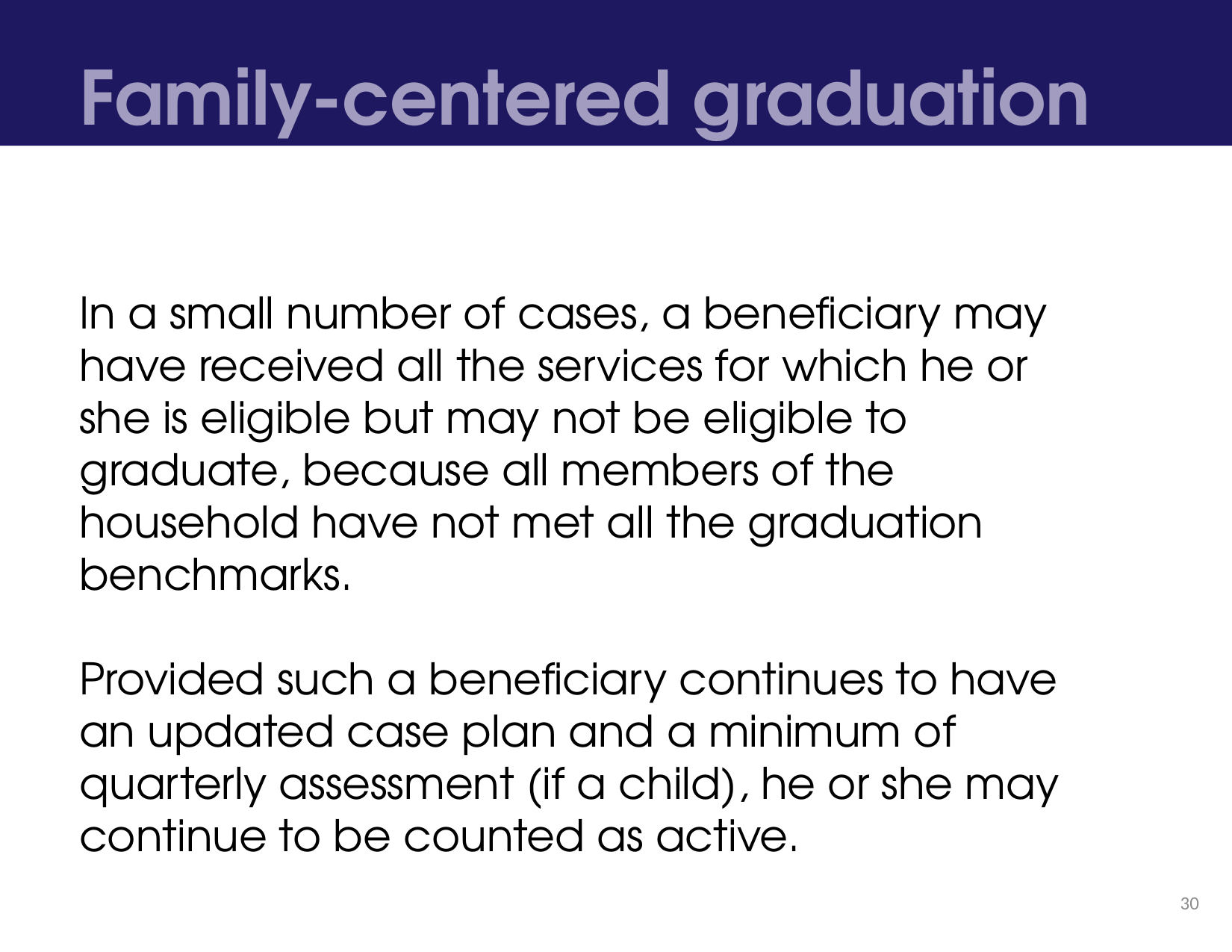

# Family-centered graduation
In a small number of cases, a beneficiary may have received all the services for which he or she is eligible but may not be eligible to graduate, because all members of the household have not met all the graduation benchmarks.

Provided such a beneficiary continues to have an updated case plan and a minimum of quarterly assessment (if a child), he or she may continue to be counted as active.
30